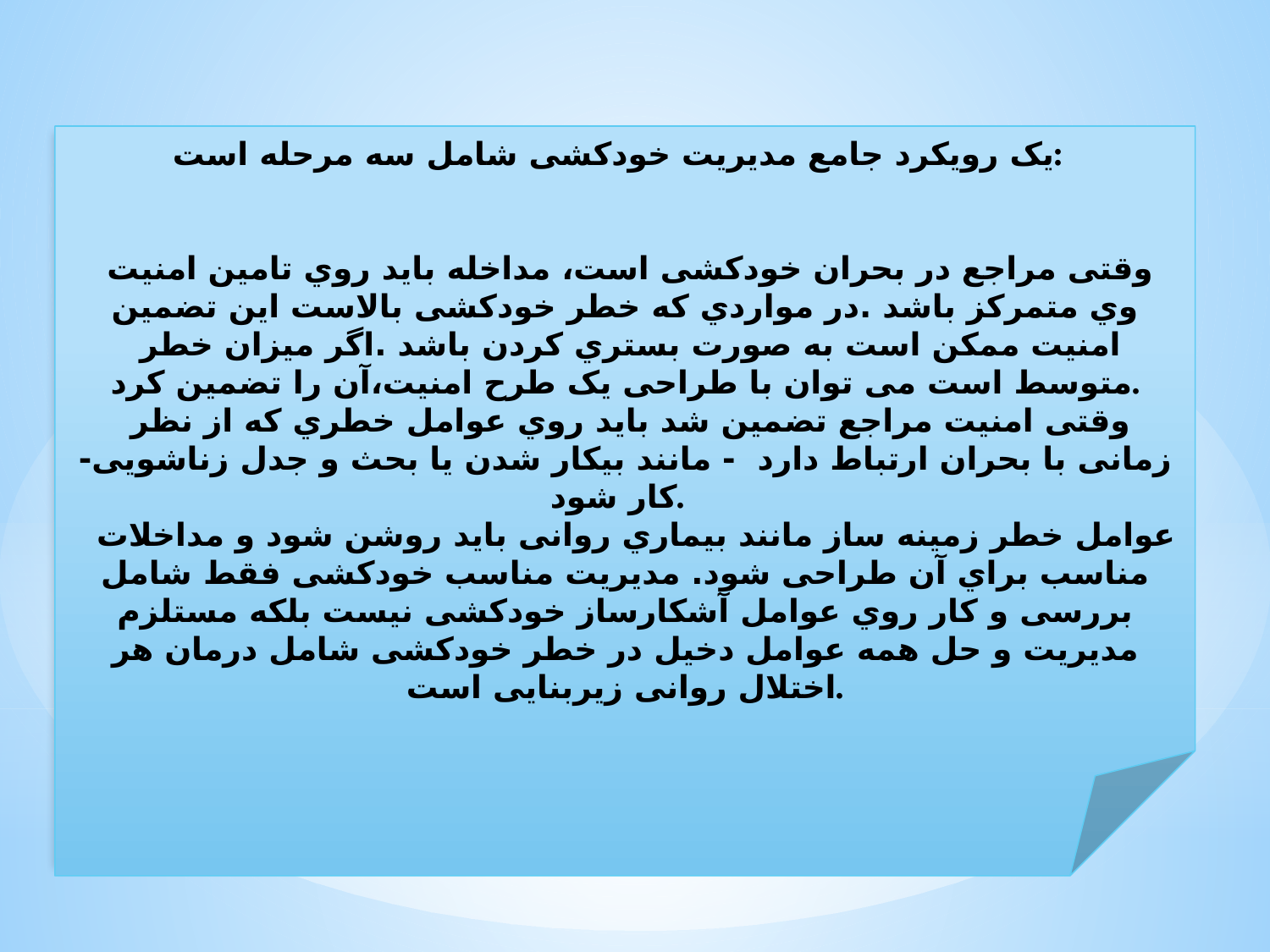

ﯾﮏ روﯾﮑﺮد ﺟﺎﻣﻊ ﻣﺪﯾﺮﯾﺖ ﺧﻮدﮐﺸﯽ ﺷﺎﻣﻞ ﺳﻪ ﻣﺮﺣﻠﻪ اﺳﺖ:

 وﻗﺘﯽ ﻣﺮاﺟﻊ در ﺑﺤﺮان ﺧﻮدﮐﺸﯽ اﺳﺖ، ﻣﺪاﺧﻠﻪ ﺑﺎﯾﺪ روي ﺗﺎﻣﯿﻦ اﻣﻨﯿﺖ وي ﻣﺘﻤﺮﮐﺰ ﺑﺎﺷﺪ .در ﻣﻮاردي ﮐﻪ ﺧﻄﺮ ﺧﻮدﮐﺸﯽ ﺑﺎﻻﺳﺖ اﯾﻦ ﺗﻀﻤﯿﻦ اﻣﻨﯿﺖ ﻣﻤﮑﻦ اﺳﺖ ﺑﻪ ﺻﻮرت ﺑﺴﺘﺮي ﮐﺮدن ﺑﺎﺷﺪ .اﮔﺮ ﻣﯿﺰان ﺧﻄﺮ  ﻣﺘﻮﺳﻂ اﺳﺖ ﻣﯽ ﺗﻮان ﺑﺎ ﻃﺮاﺣﯽ ﯾﮏ ﻃﺮح اﻣﻨﯿﺖ،آن را ﺗﻀﻤﯿﻦ ﮐﺮد.
 وﻗﺘﯽ اﻣﻨﯿﺖ ﻣﺮاﺟﻊ ﺗﻀﻤﯿﻦ ﺷﺪ ﺑﺎﯾﺪ روي ﻋﻮاﻣﻞ ﺧﻄﺮي ﮐﻪ از ﻧﻈﺮ زﻣﺎﻧﯽ ﺑﺎ ﺑﺤﺮان ارﺗﺒﺎط دارد  - ﻣﺎﻧﻨﺪ ﺑﯿﮑﺎر ﺷﺪن ﯾﺎ ﺑﺤﺚ و ﺟﺪل زﻧﺎﺷﻮﯾﯽ- ﮐﺎر ﺷﻮد.
  ﻋﻮاﻣﻞ ﺧﻄﺮ زﻣﯿﻨﻪ ﺳﺎز ﻣﺎﻧﻨﺪ ﺑﯿﻤﺎري رواﻧﯽ ﺑﺎﯾﺪ روﺷﻦ ﺷﻮد و ﻣﺪاﺧﻼت ﻣﻨﺎﺳﺐ ﺑﺮاي آن ﻃﺮاﺣﯽ ﺷﻮد. ﻣﺪﯾﺮﯾﺖ ﻣﻨﺎﺳﺐ ﺧﻮدﮐﺸﯽ ﻓﻘﻂ ﺷﺎﻣﻞ ﺑﺮرﺳﯽ و ﮐﺎر روي ﻋﻮاﻣﻞ آﺷﮑﺎرﺳﺎز ﺧﻮدﮐﺸﯽ ﻧﯿﺴﺖ ﺑﻠﮑﻪ ﻣﺴﺘﻠﺰم ﻣﺪﯾﺮﯾﺖ و ﺣﻞ ﻫﻤﻪ ﻋﻮاﻣﻞ دﺧﯿﻞ در ﺧﻄﺮ ﺧﻮدﮐﺸﯽ ﺷﺎﻣﻞ درﻣﺎن ﻫﺮ اﺧﺘﻼل رواﻧﯽ زﯾﺮﺑﻨﺎﯾﯽ اﺳﺖ.